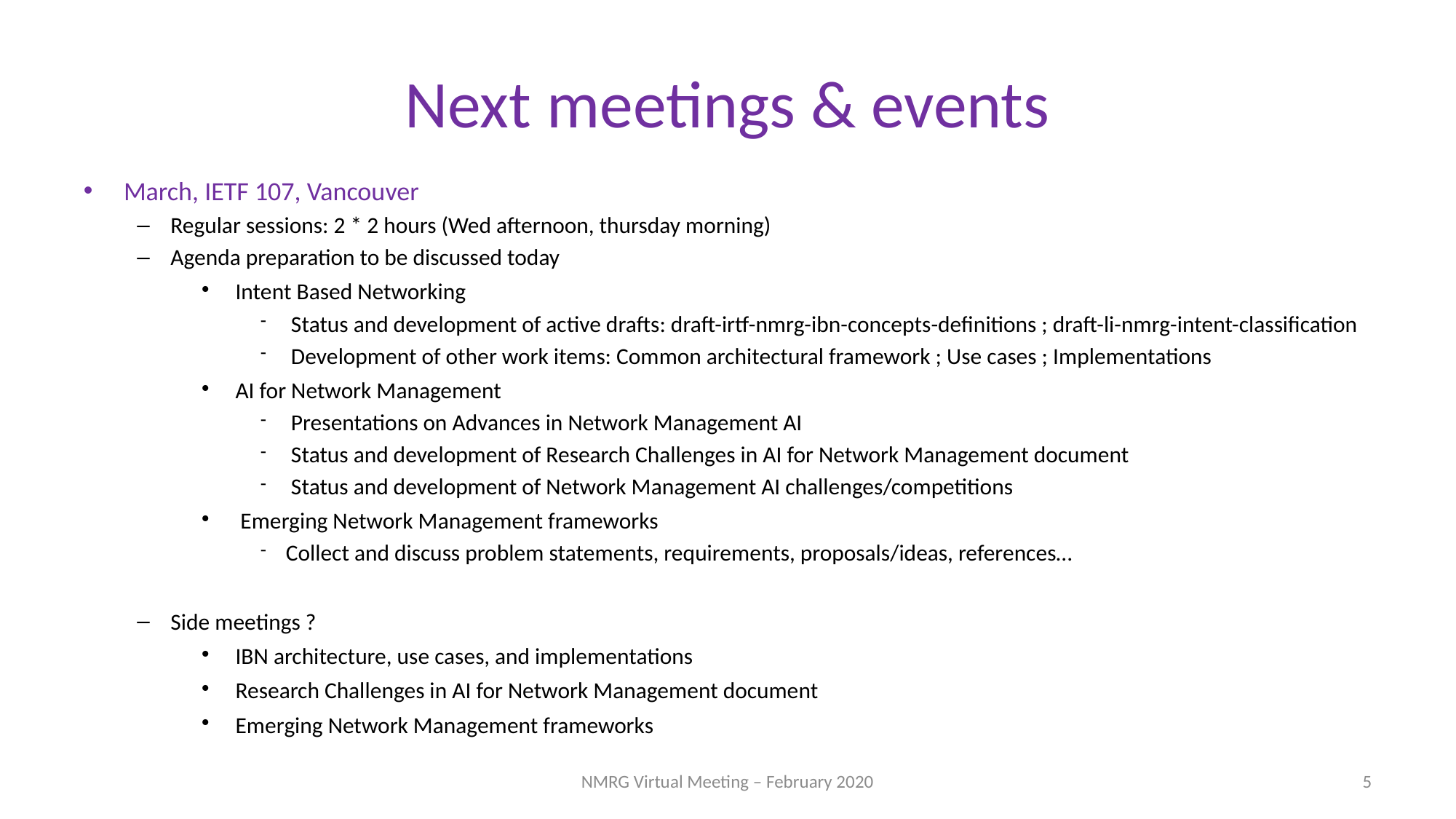

Next meetings & events
March, IETF 107, Vancouver
Regular sessions: 2 * 2 hours (Wed afternoon, thursday morning)
Agenda preparation to be discussed today
Intent Based Networking
 Status and development of active drafts: draft-irtf-nmrg-ibn-concepts-definitions ; draft-li-nmrg-intent-classification
 Development of other work items: Common architectural framework ; Use cases ; Implementations
AI for Network Management
 Presentations on Advances in Network Management AI
 Status and development of Research Challenges in AI for Network Management document
 Status and development of Network Management AI challenges/competitions
 Emerging Network Management frameworks
Collect and discuss problem statements, requirements, proposals/ideas, references…

Side meetings ?
IBN architecture, use cases, and implementations
Research Challenges in AI for Network Management document
Emerging Network Management frameworks
5
NMRG Virtual Meeting – February 2020